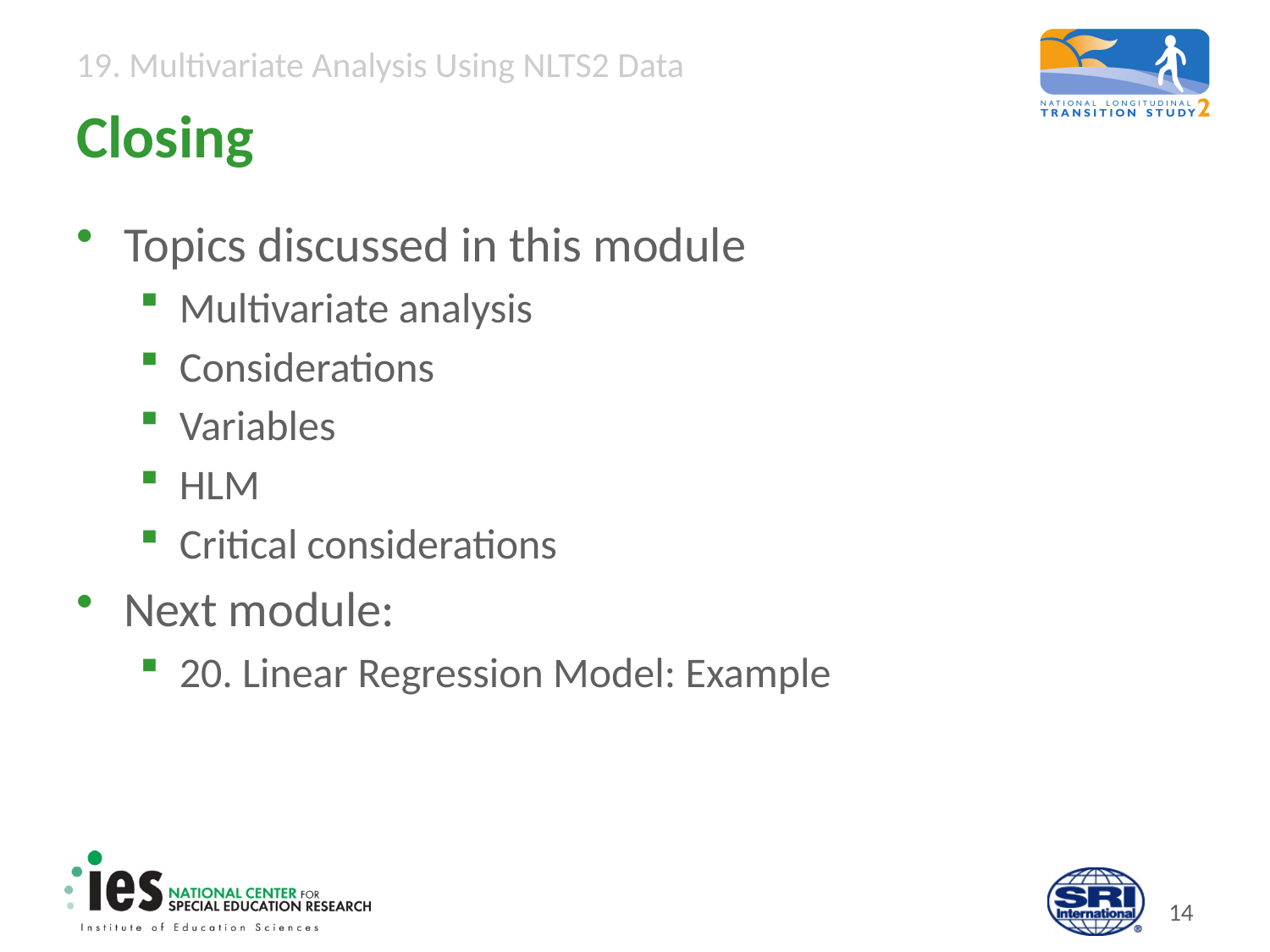

# Closing
Topics discussed in this module
Multivariate analysis
Considerations
Variables
HLM
Critical considerations
Next module:
20. Linear Regression Model: Example

14